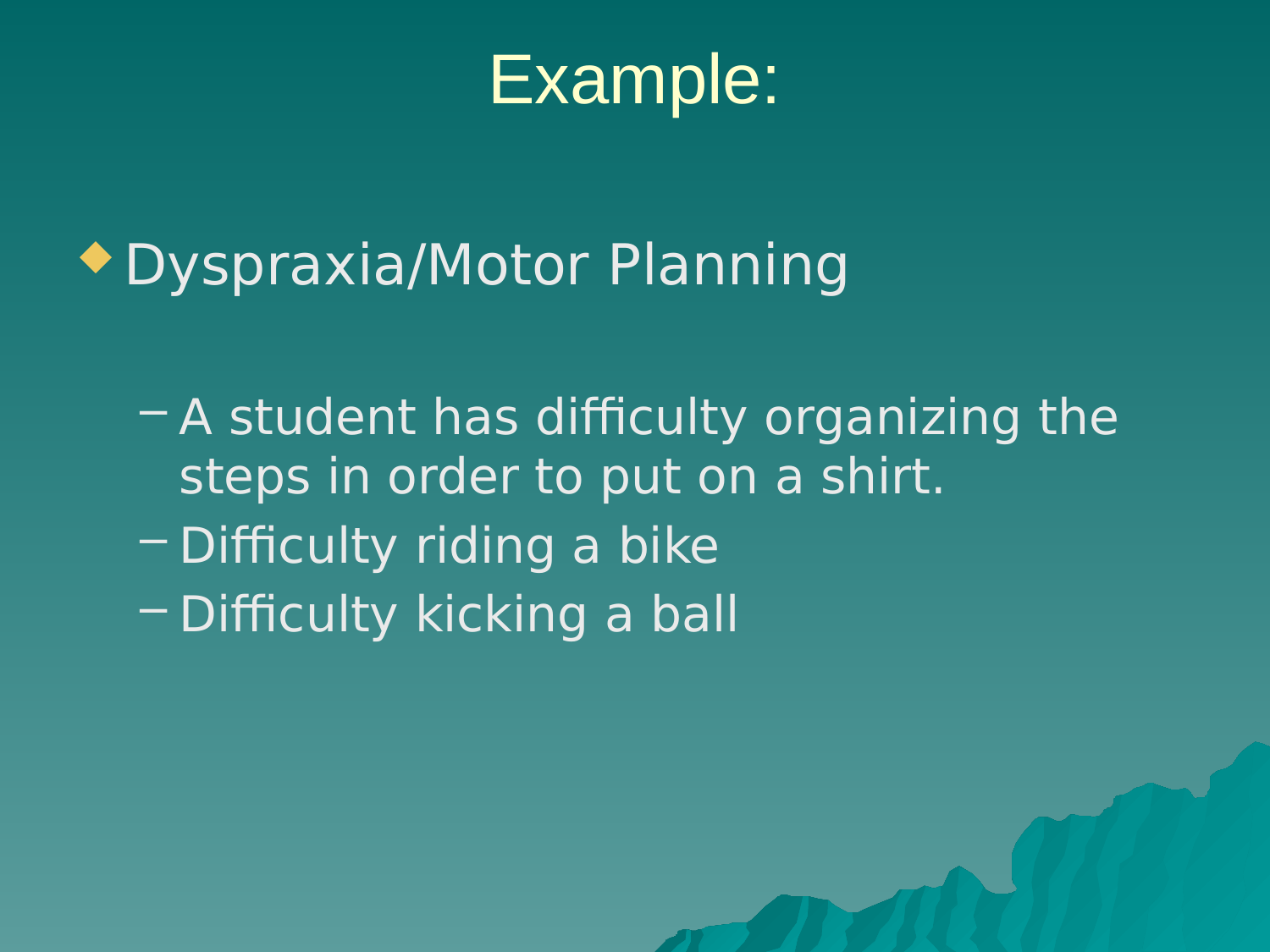

# Example:
Dyspraxia/Motor Planning

A student has difficulty organizing the  steps in order to put on a shirt.
Difficulty riding a bike
Difficulty kicking a ball